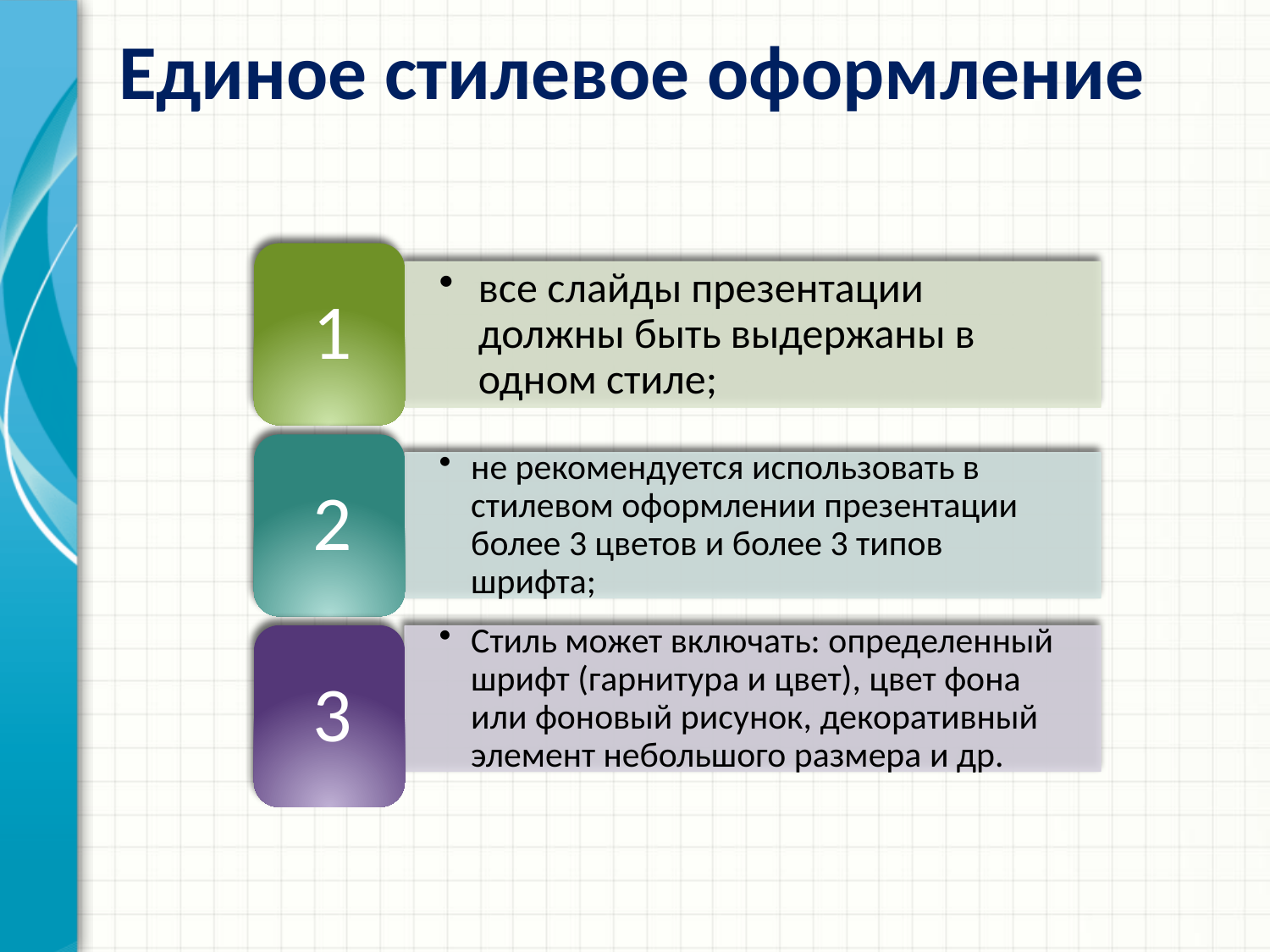

# Единое стилевое оформление
все слайды презентации должны быть выдержаны в одном стиле;
1
не рекомендуется использовать в стилевом оформлении презентации более 3 цветов и более 3 типов шрифта;
2
Стиль может включать: определенный шрифт (гарнитура и цвет), цвет фона или фоновый рисунок, декоративный элемент небольшого размера и др.
3